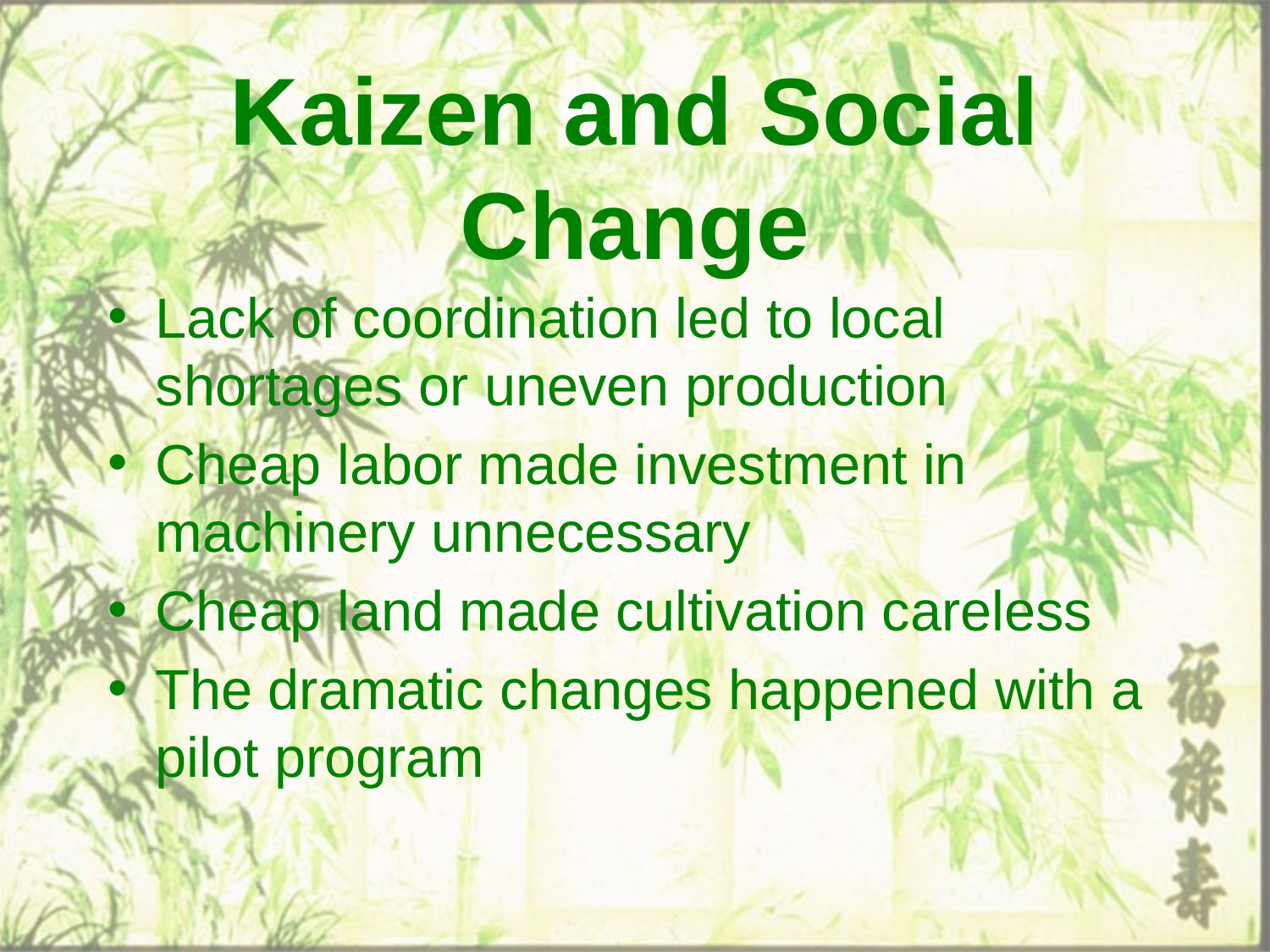

# Kaizen and Social Change
Lack of coordination led to local shortages or uneven production
Cheap labor made investment in machinery unnecessary
Cheap land made cultivation careless
The dramatic changes happened with a pilot program